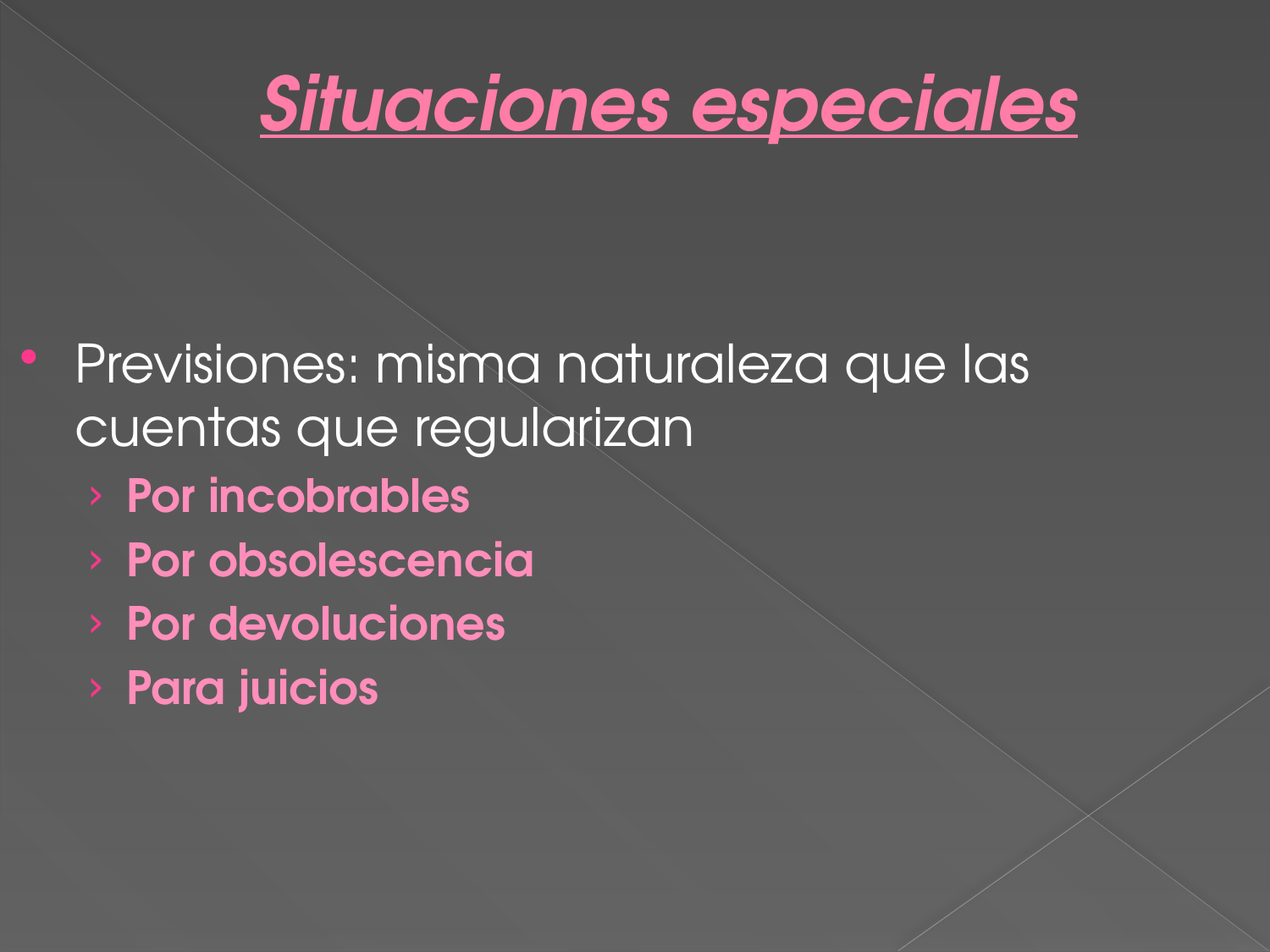

# Situaciones especiales

Previsiones: misma naturaleza que las cuentas que regularizan
Por incobrables
Por obsolescencia
Por devoluciones
Para juicios